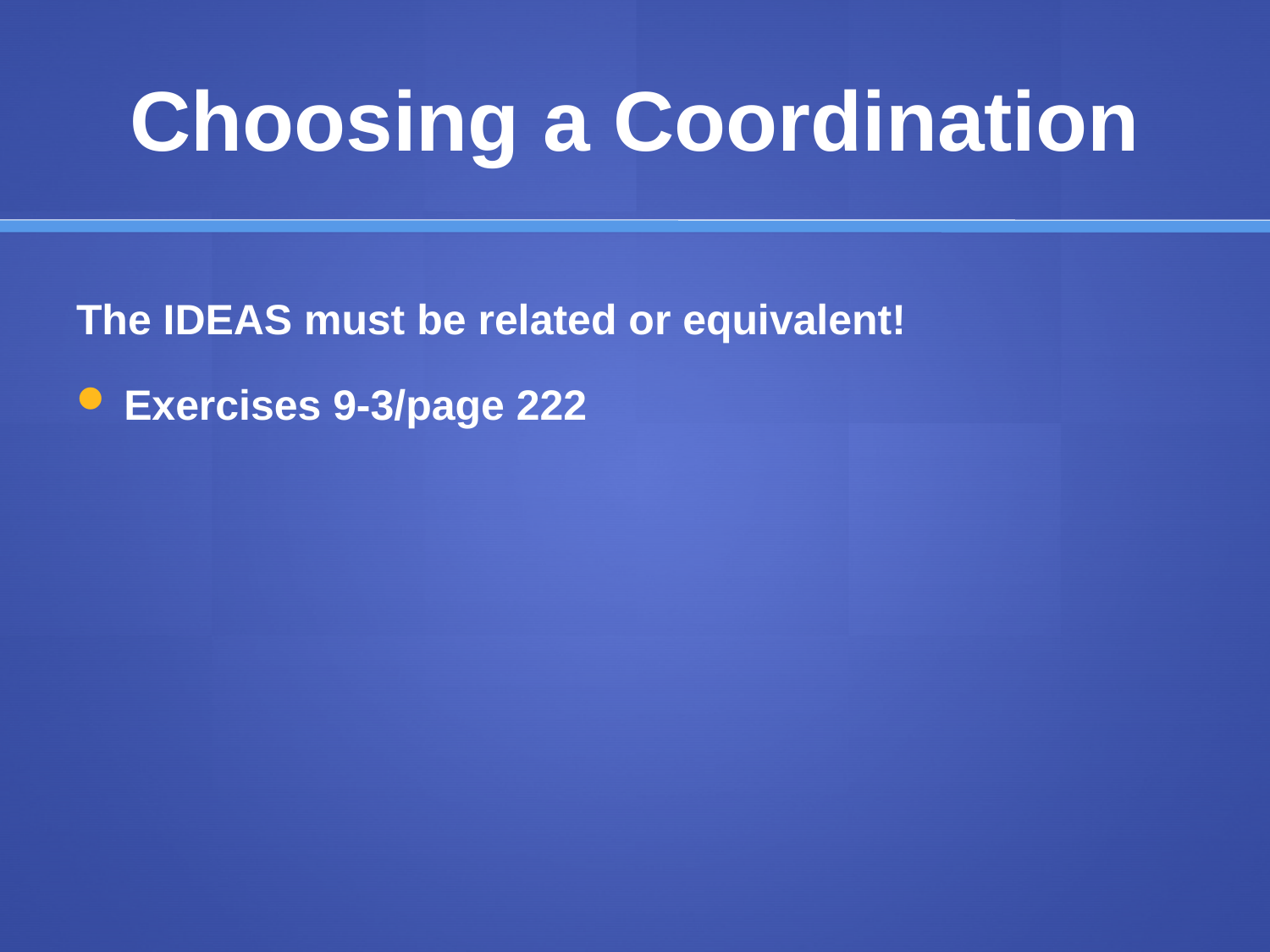

# Choosing a Coordination
The IDEAS must be related or equivalent!
Exercises 9-3/page 222